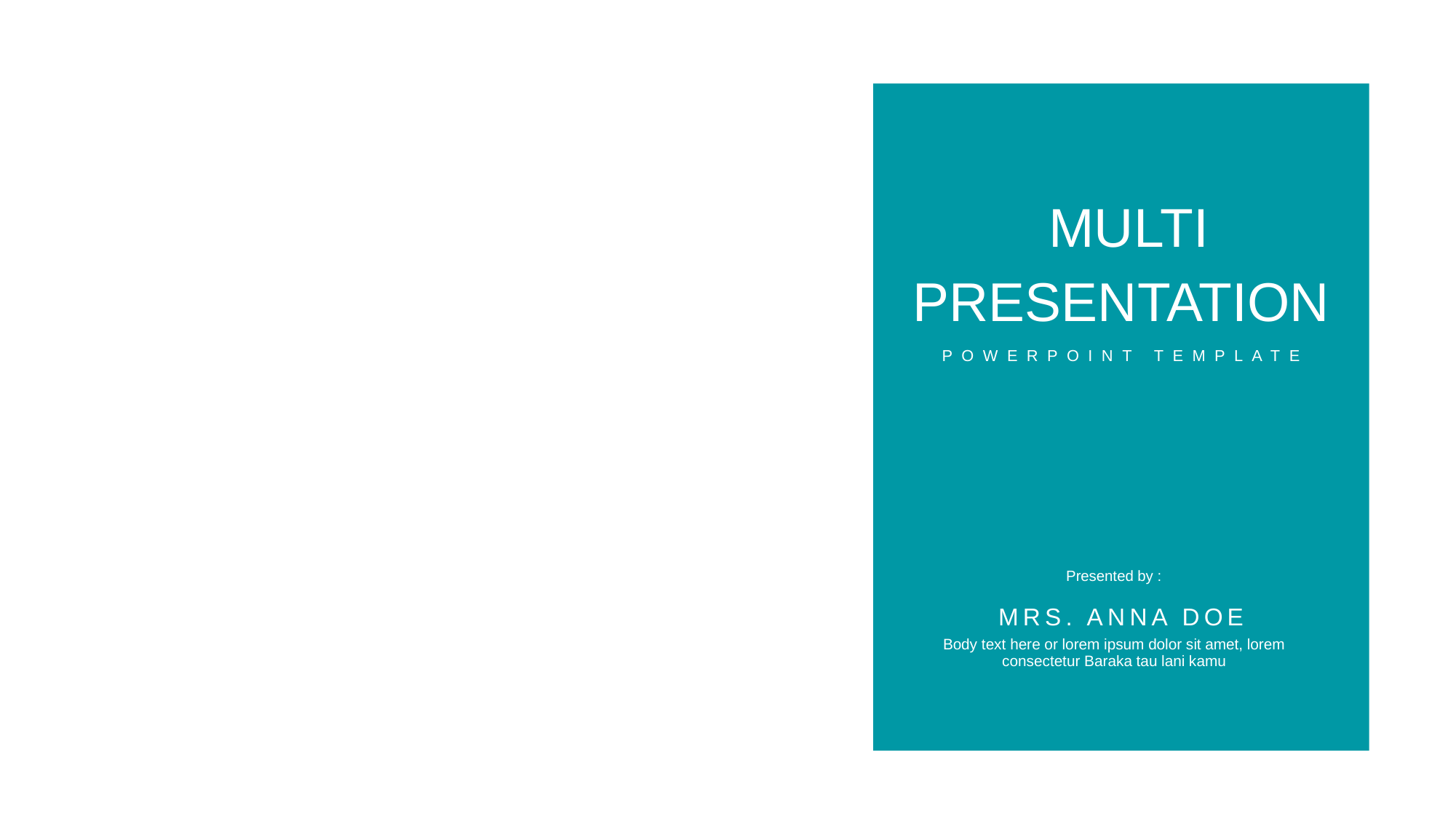

MULTI
PRESENTATION
POWERPOINT TEMPLATE
Presented by :
MRS. ANNA DOE
Body text here or lorem ipsum dolor sit amet, lorem consectetur Baraka tau lani kamu